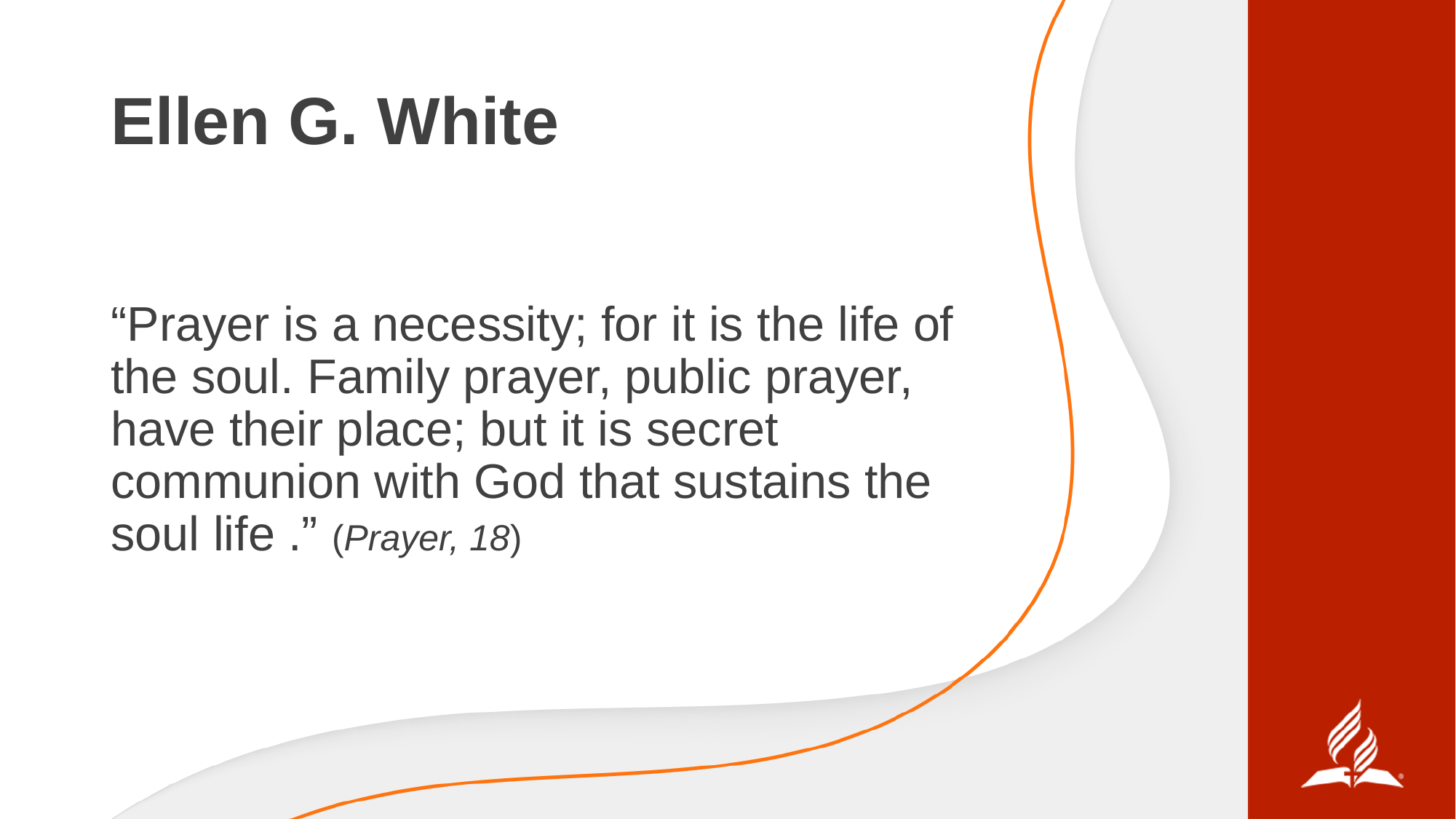

# Ellen G. White
“Prayer is a necessity; for it is the life of the soul. Family prayer, public prayer, have their place; but it is secret communion with God that sustains the soul life .” (Prayer, 18)